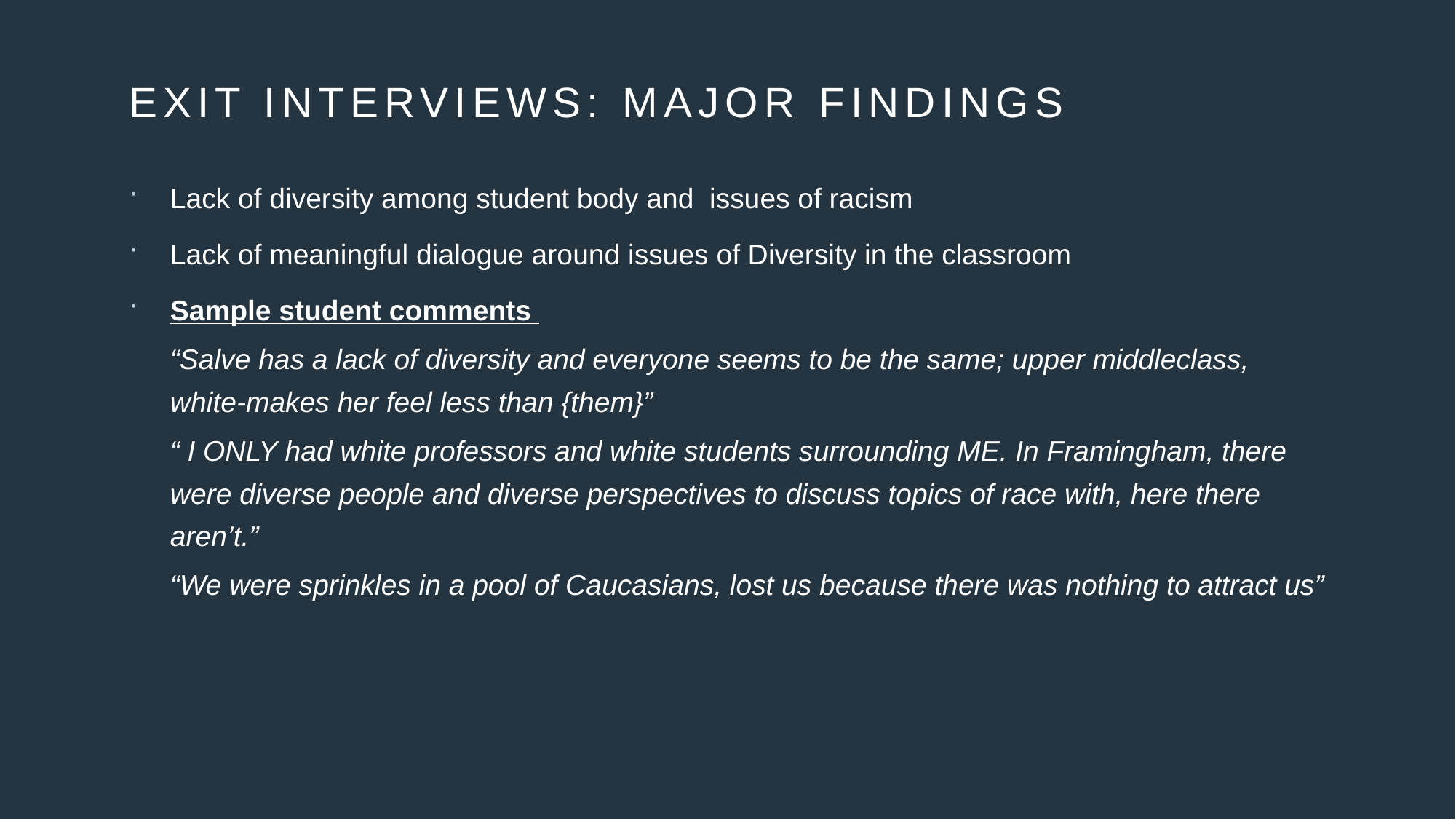

# Exit interviews: Major Findings
Lack of diversity among student body and  issues of racism
Lack of meaningful dialogue around issues of Diversity in the classroom
Sample student comments
	“Salve has a lack of diversity and everyone seems to be the same; upper middleclass, white-makes her feel less than {them}”
	“ I ONLY had white professors and white students surrounding ME. In Framingham, there were diverse people and diverse perspectives to discuss topics of race with, here there aren’t.”
	“We were sprinkles in a pool of Caucasians, lost us because there was nothing to attract us”